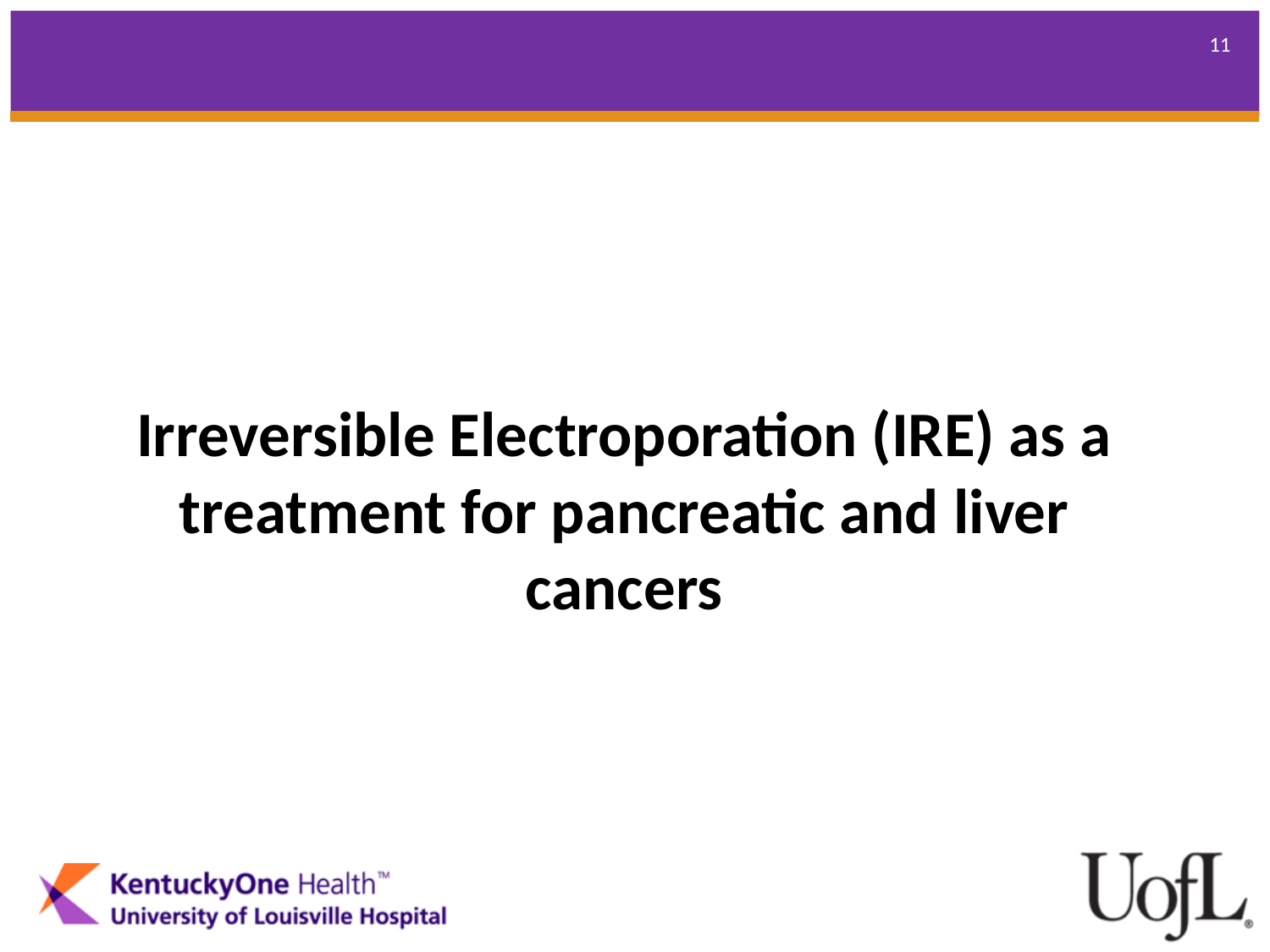

Irreversible Electroporation (IRE) as a treatment for pancreatic and liver cancers